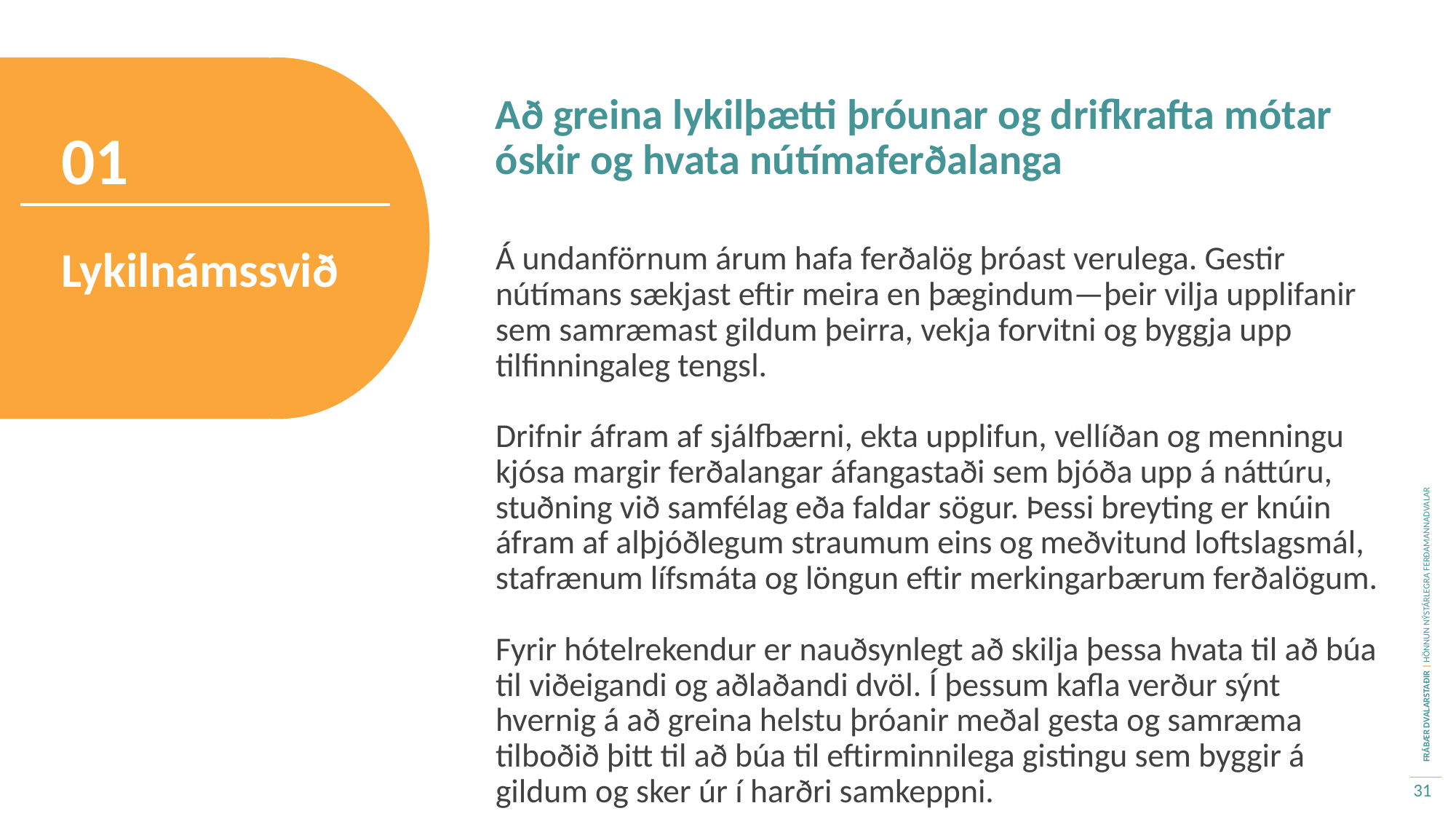

Að greina lykilþætti þróunar og drifkrafta mótar óskir og hvata nútímaferðalanga

01
Á undanförnum árum hafa ferðalög þróast verulega. Gestir nútímans sækjast eftir meira en þægindum—þeir vilja upplifanir sem samræmast gildum þeirra, vekja forvitni og byggja upp tilfinningaleg tengsl.

Drifnir áfram af sjálfbærni, ekta upplifun, vellíðan og menningu kjósa margir ferðalangar áfangastaði sem bjóða upp á náttúru, stuðning við samfélag eða faldar sögur. Þessi breyting er knúin áfram af alþjóðlegum straumum eins og meðvitund loftslagsmál, stafrænum lífsmáta og löngun eftir merkingarbærum ferðalögum.

Fyrir hótelrekendur er nauðsynlegt að skilja þessa hvata til að búa til viðeigandi og aðlaðandi dvöl. Í þessum kafla verður sýnt hvernig á að greina helstu þróanir meðal gesta og samræma tilboðið þitt til að búa til eftirminnilega gistingu sem byggir á gildum og sker úr í harðri samkeppni.

Lykilnámssvið
31